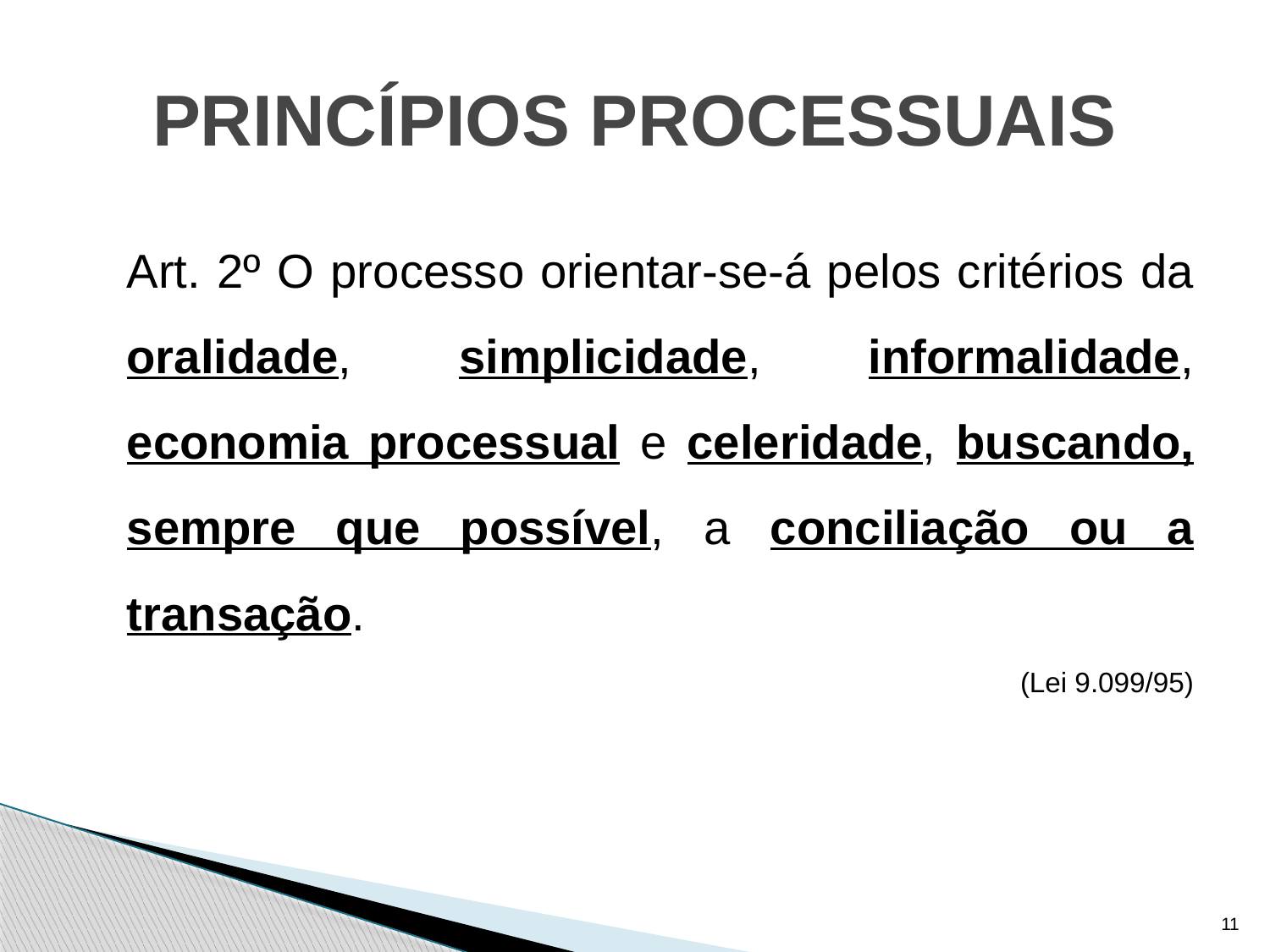

# PRINCÍPIOS PROCESSUAIS
	Art. 2º O processo orientar-se-á pelos critérios da oralidade, simplicidade, informalidade, economia processual e celeridade, buscando, sempre que possível, a conciliação ou a transação.
(Lei 9.099/95)
11